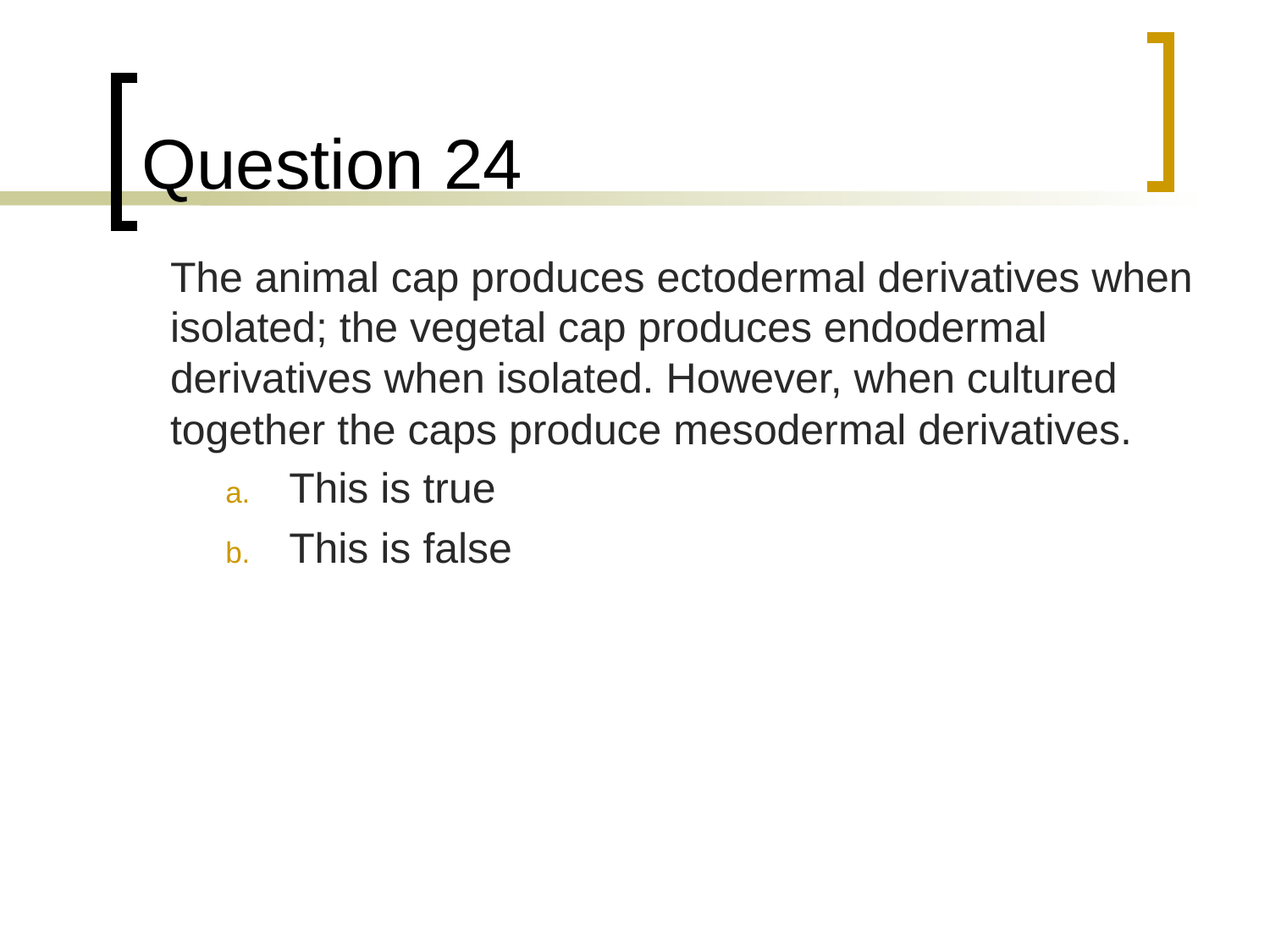

# Question 24
	The animal cap produces ectodermal derivatives when isolated; the vegetal cap produces endodermal derivatives when isolated. However, when cultured together the caps produce mesodermal derivatives.
This is true
This is false